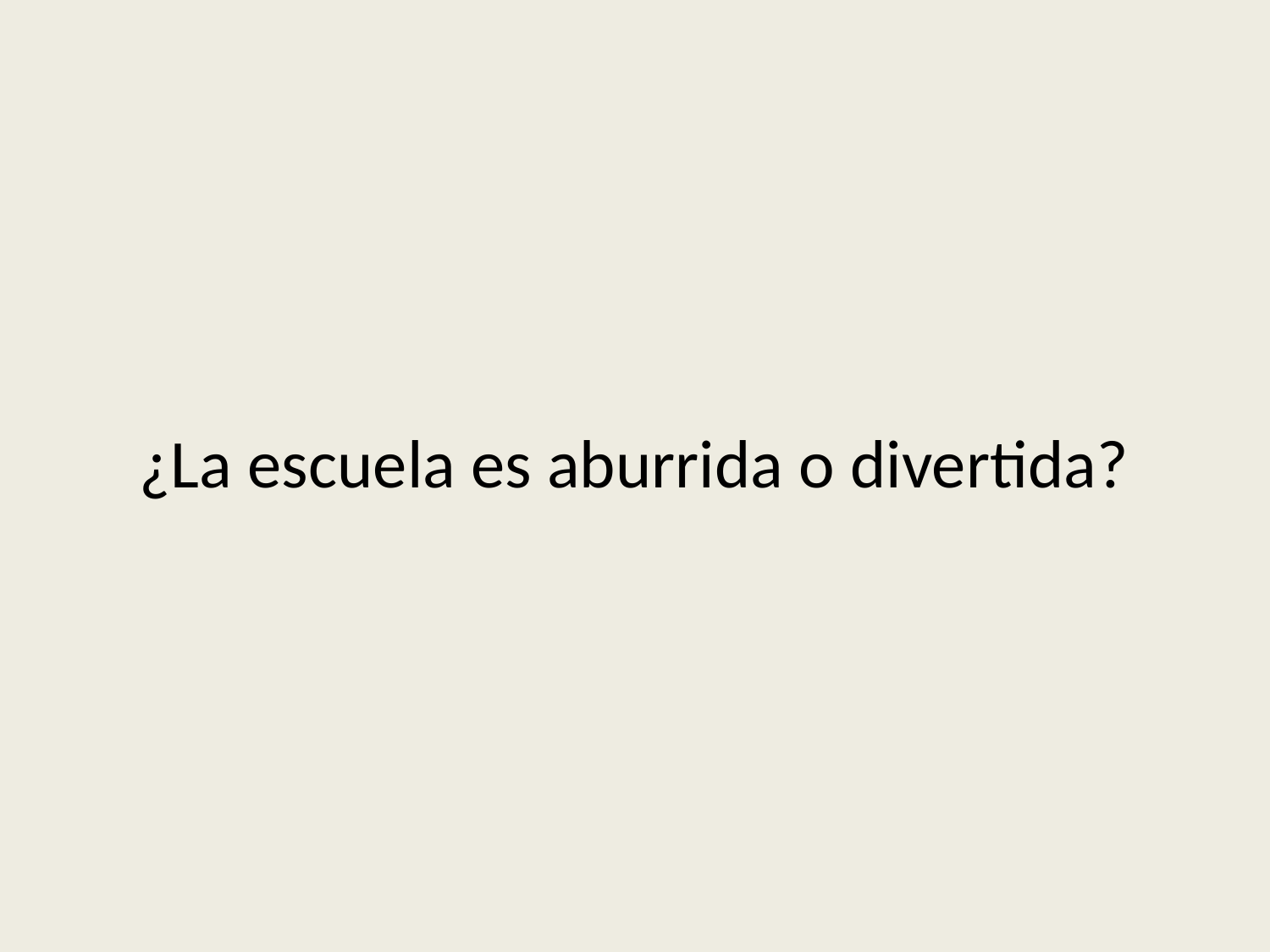

# ¿La escuela es aburrida o divertida?